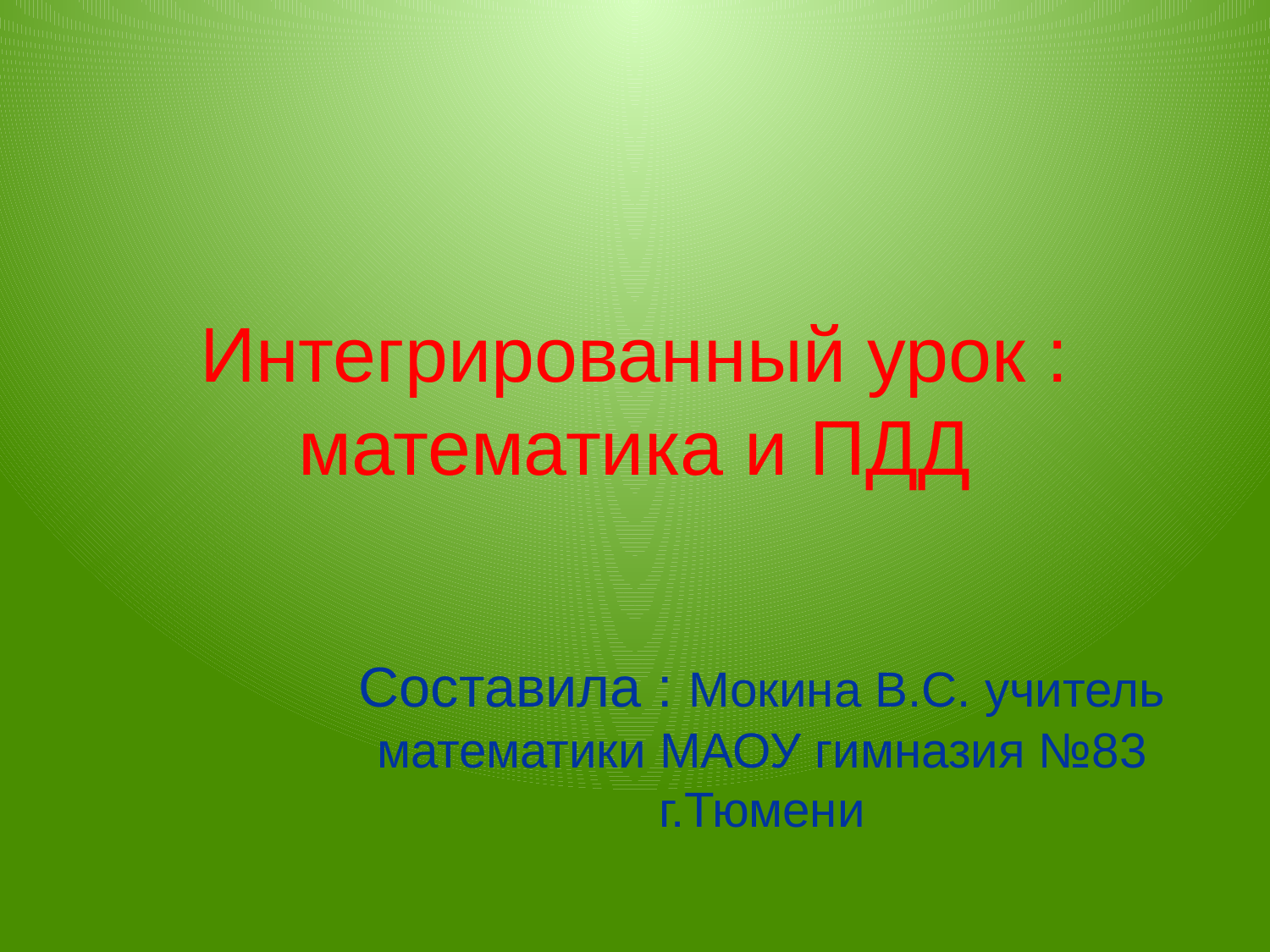

# Интегрированный урок : математика и ПДД
Составила : Мокина В.С. учитель математики МАОУ гимназия №83 г.Тюмени